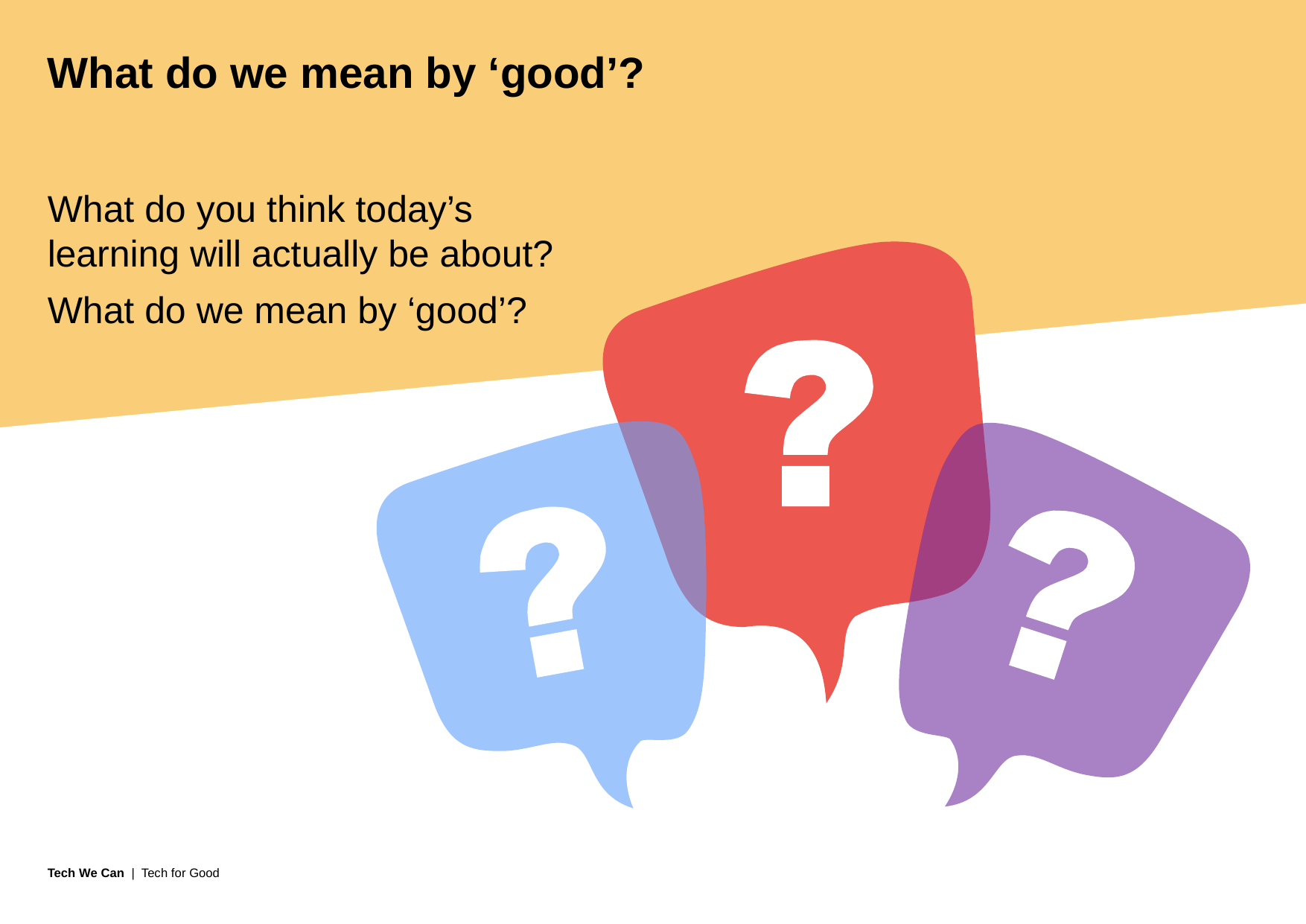

# What do we mean by ‘good’?
What do you think today’s learning will actually be about?
What do we mean by ‘good’?

Tech We Can  |  Tech for Good
4